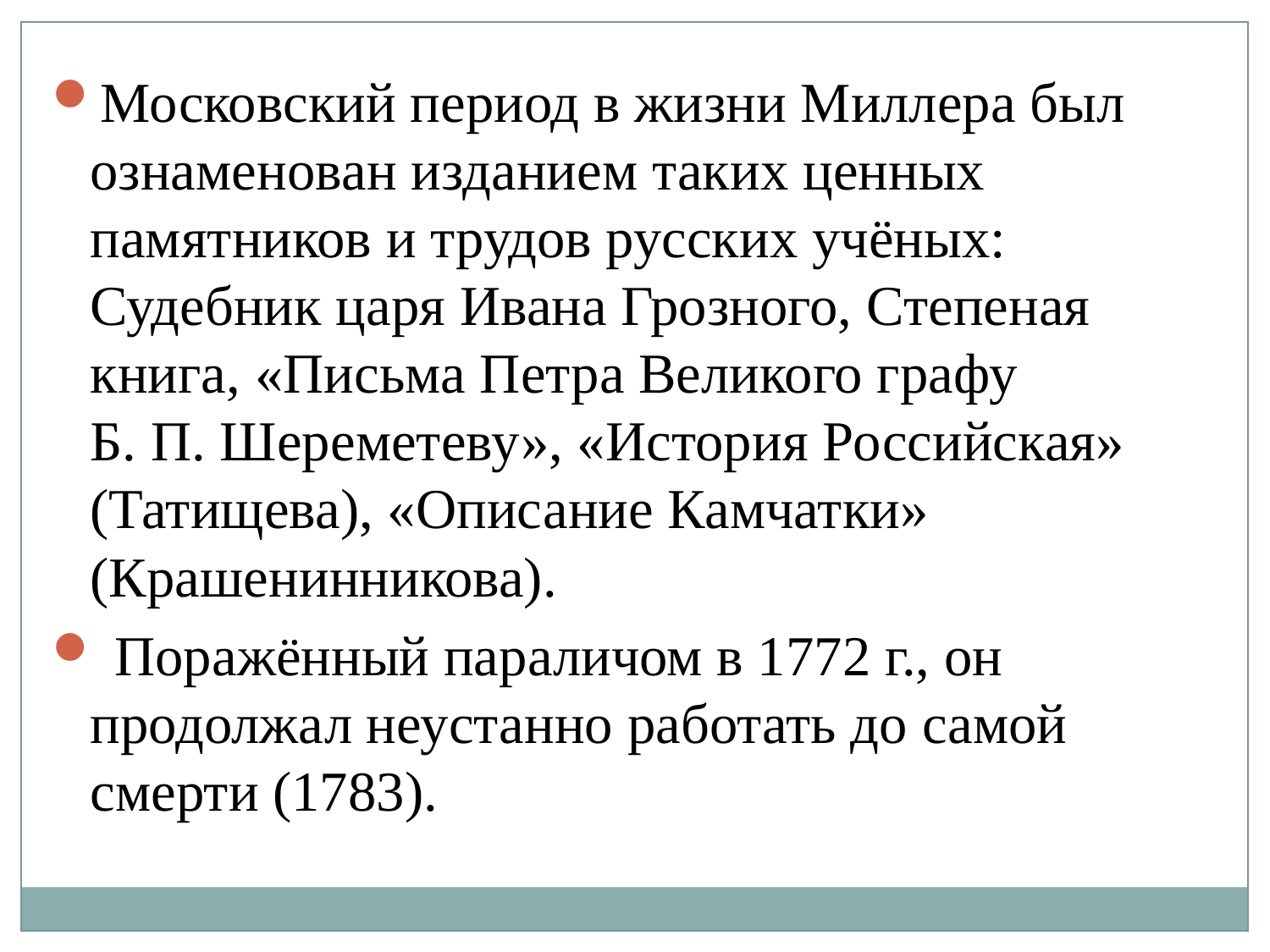

Московский период в жизни Миллера был ознаменован изданием таких ценных памятников и трудов русских учёных:  Судебник царя Ивана Грозного, Степеная книга, «Письма Петра Великого графу Б. П. Шереметеву», «История Российская» (Татищева), «Описание Камчатки» (Крашенинникова).
 Поражённый параличом в 1772 г., он продолжал неустанно работать до самой смерти (1783).